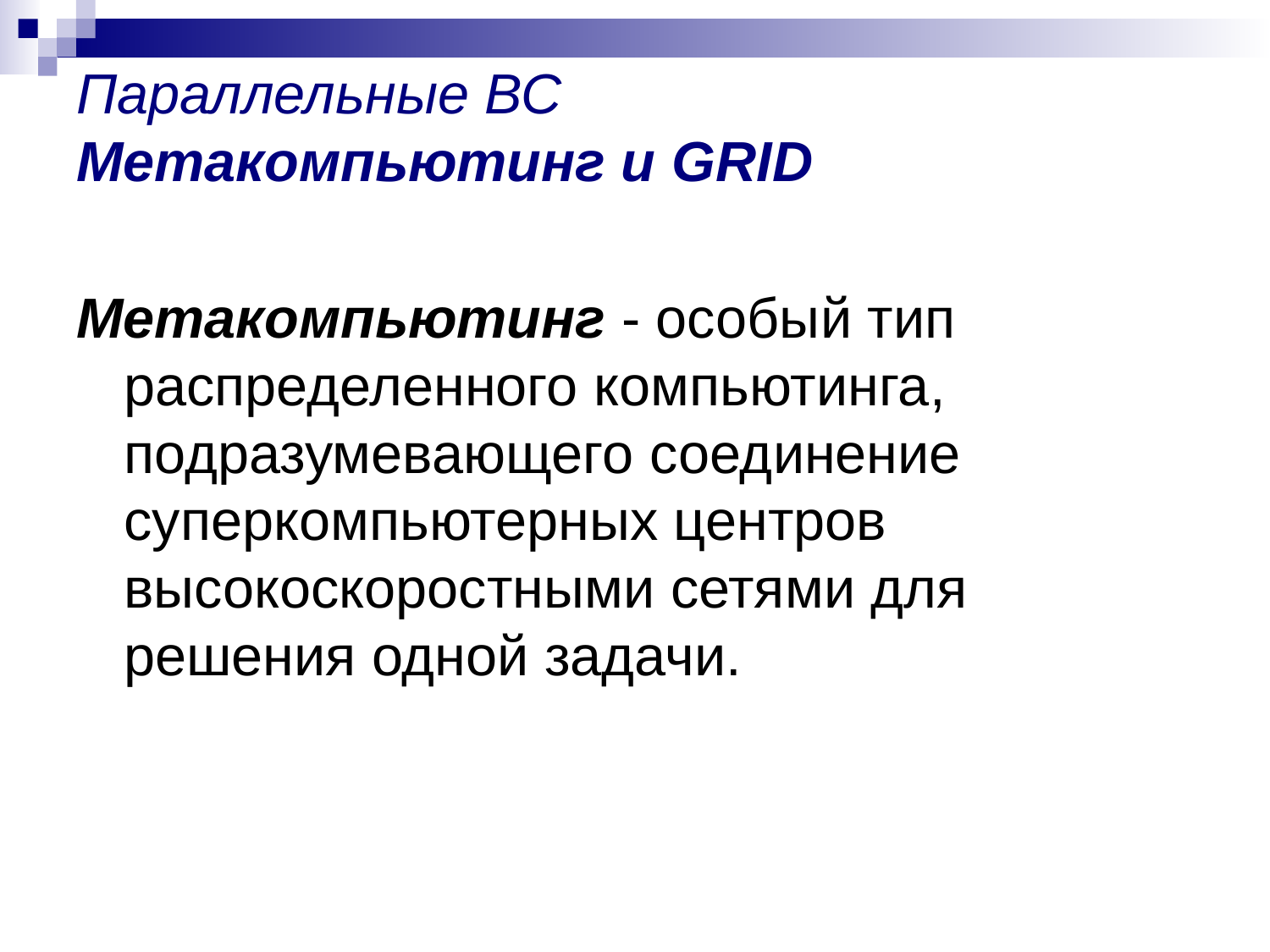

# Параллельные ВС Метакомпьютинг и GRID
Метакомпьютинг - особый тип распределенного компьютинга, подразумевающего соединение суперкомпьютерных центров высокоскоростными сетями для решения одной задачи.